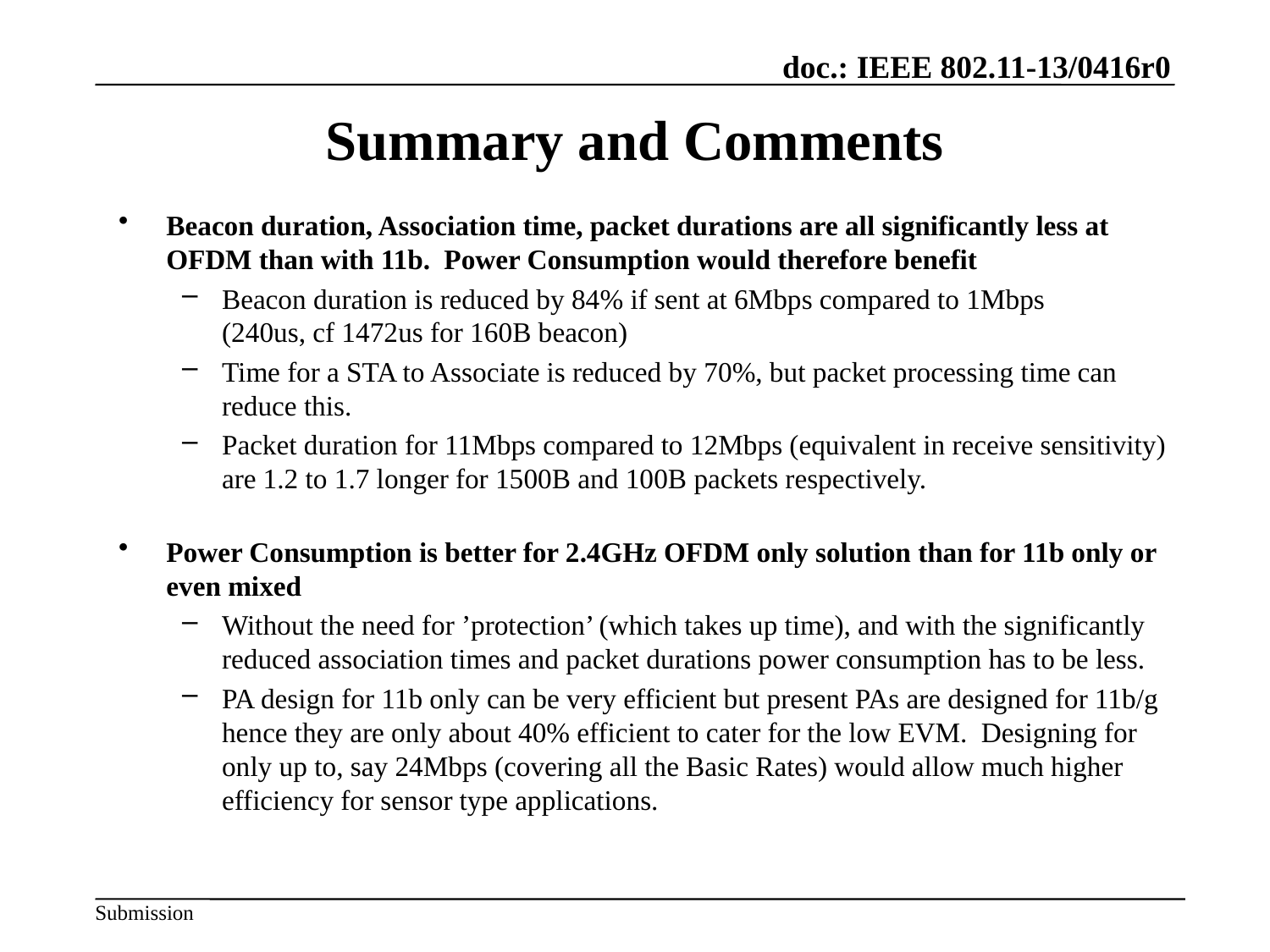

# Summary and Comments
Beacon duration, Association time, packet durations are all significantly less at OFDM than with 11b.  Power Consumption would therefore benefit
Beacon duration is reduced by 84% if sent at 6Mbps compared to 1Mbps
(240us, cf 1472us for 160B beacon)
Time for a STA to Associate is reduced by 70%, but packet processing time can reduce this.
Packet duration for 11Mbps compared to 12Mbps (equivalent in receive sensitivity) are 1.2 to 1.7 longer for 1500B and 100B packets respectively.
Power Consumption is better for 2.4GHz OFDM only solution than for 11b only or even mixed
Without the need for ’protection’ (which takes up time), and with the significantly reduced association times and packet durations power consumption has to be less.
PA design for 11b only can be very efficient but present PAs are designed for 11b/g hence they are only about 40% efficient to cater for the low EVM.  Designing for only up to, say 24Mbps (covering all the Basic Rates) would allow much higher efficiency for sensor type applications.